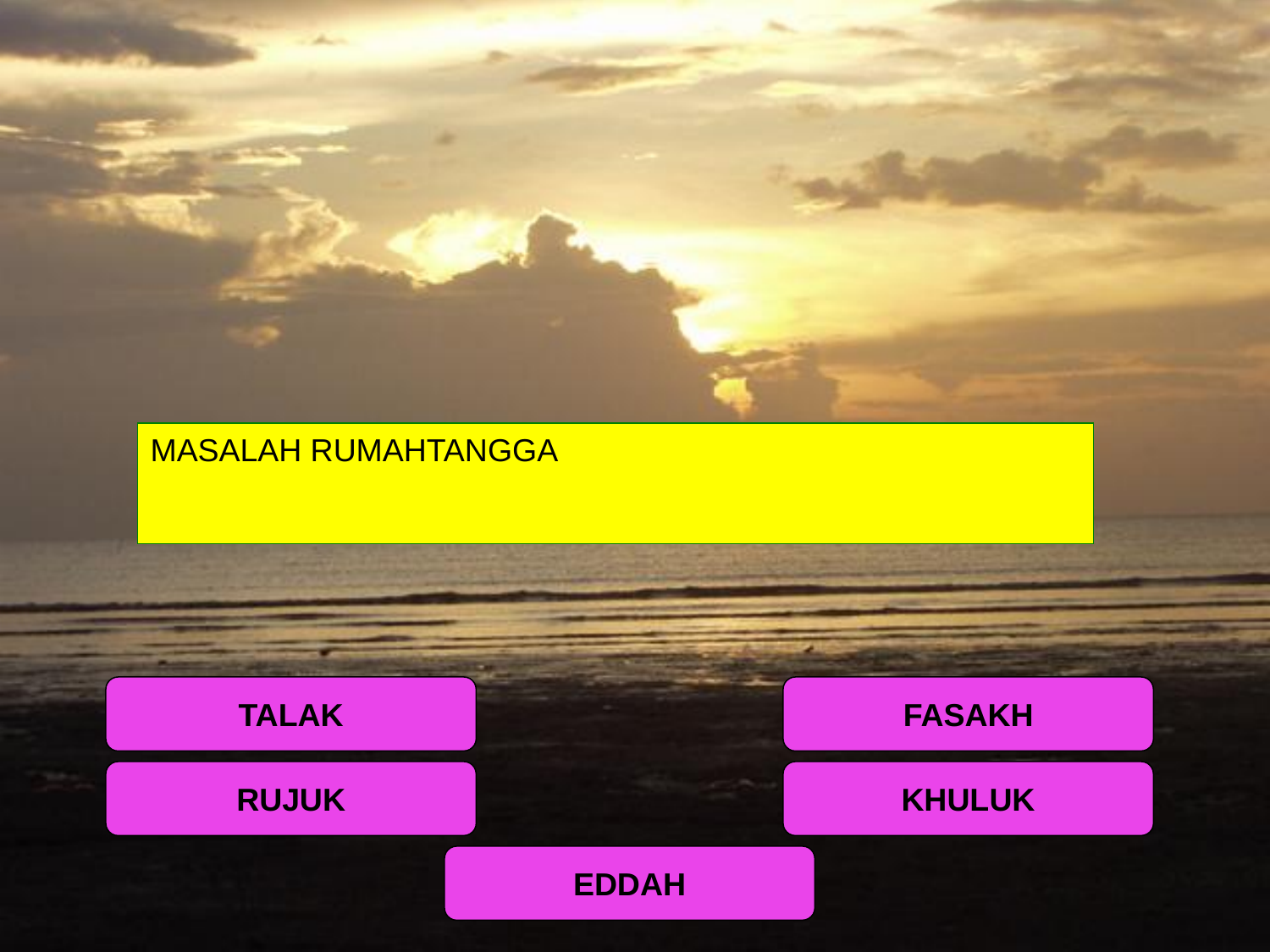

MASALAH RUMAHTANGGA
TALAK
FASAKH
RUJUK
KHULUK
EDDAH